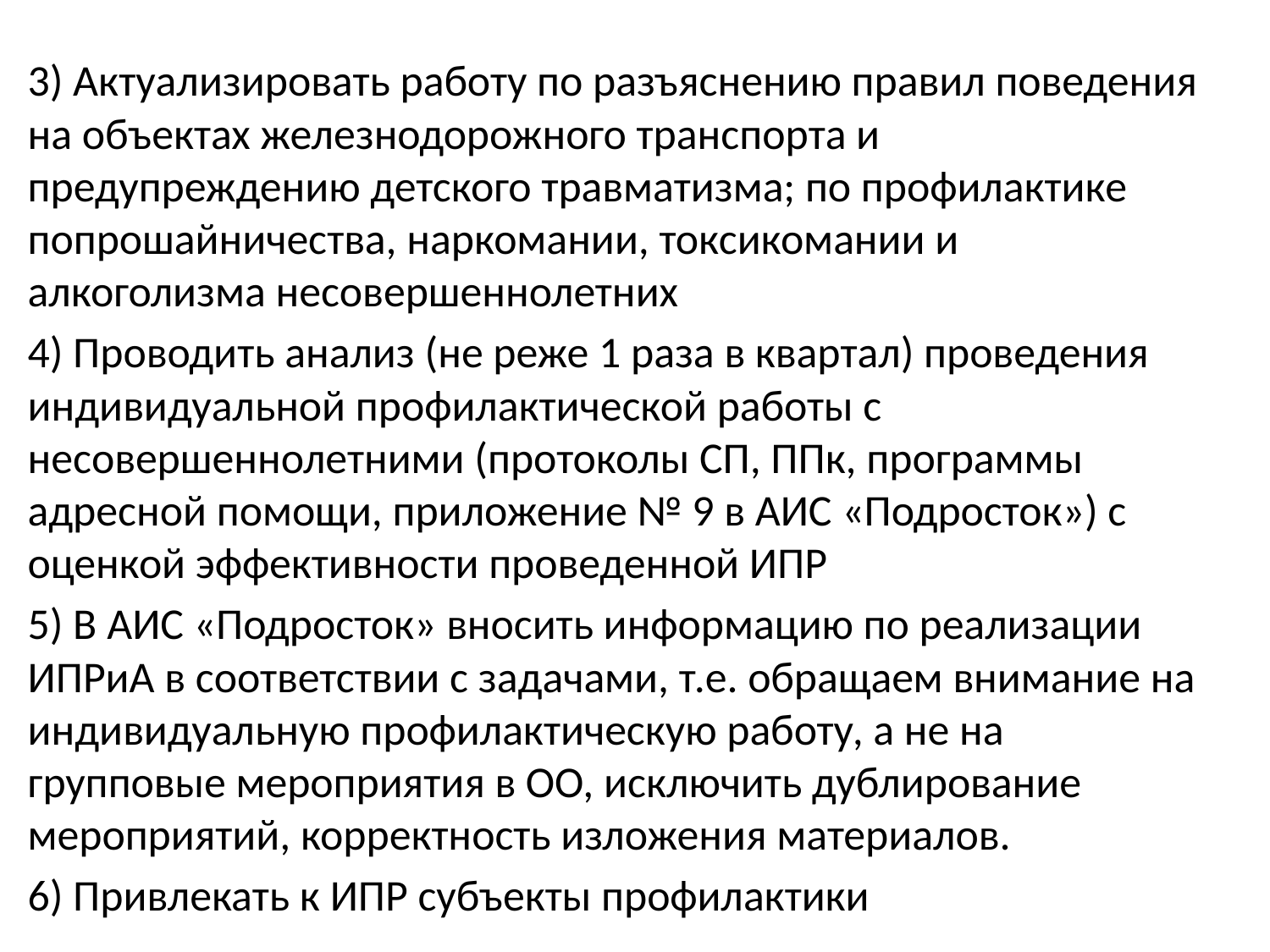

3) Актуализировать работу по разъяснению правил поведения на объектах железнодорожного транспорта и предупреждению детского травматизма; по профилактике попрошайничества, наркомании, токсикомании и алкоголизма несовершеннолетних
4) Проводить анализ (не реже 1 раза в квартал) проведения индивидуальной профилактической работы с несовершеннолетними (протоколы СП, ППк, программы адресной помощи, приложение № 9 в АИС «Подросток») с оценкой эффективности проведенной ИПР
5) В АИС «Подросток» вносить информацию по реализации ИПРиА в соответствии с задачами, т.е. обращаем внимание на индивидуальную профилактическую работу, а не на групповые мероприятия в ОО, исключить дублирование мероприятий, корректность изложения материалов.
6) Привлекать к ИПР субъекты профилактики